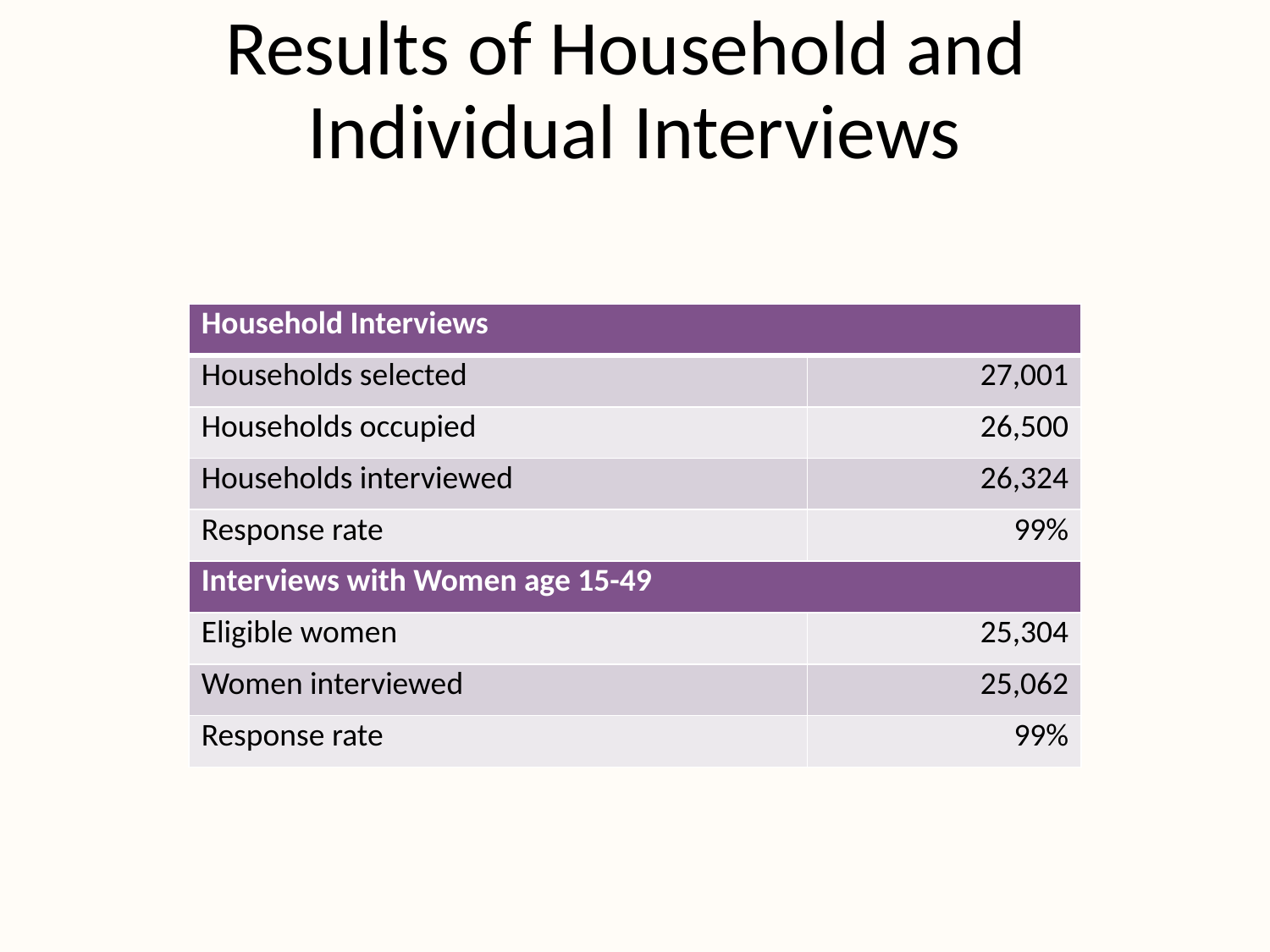

# Results of Household and Individual Interviews
| Household Interviews |  |
| --- | --- |
| Households selected | 27,001 |
| Households occupied | 26,500 |
| Households interviewed | 26,324 |
| Response rate | 99% |
| Interviews with Women age 15-49 |  |
| Eligible women | 25,304 |
| Women interviewed | 25,062 |
| Response rate | 99% |